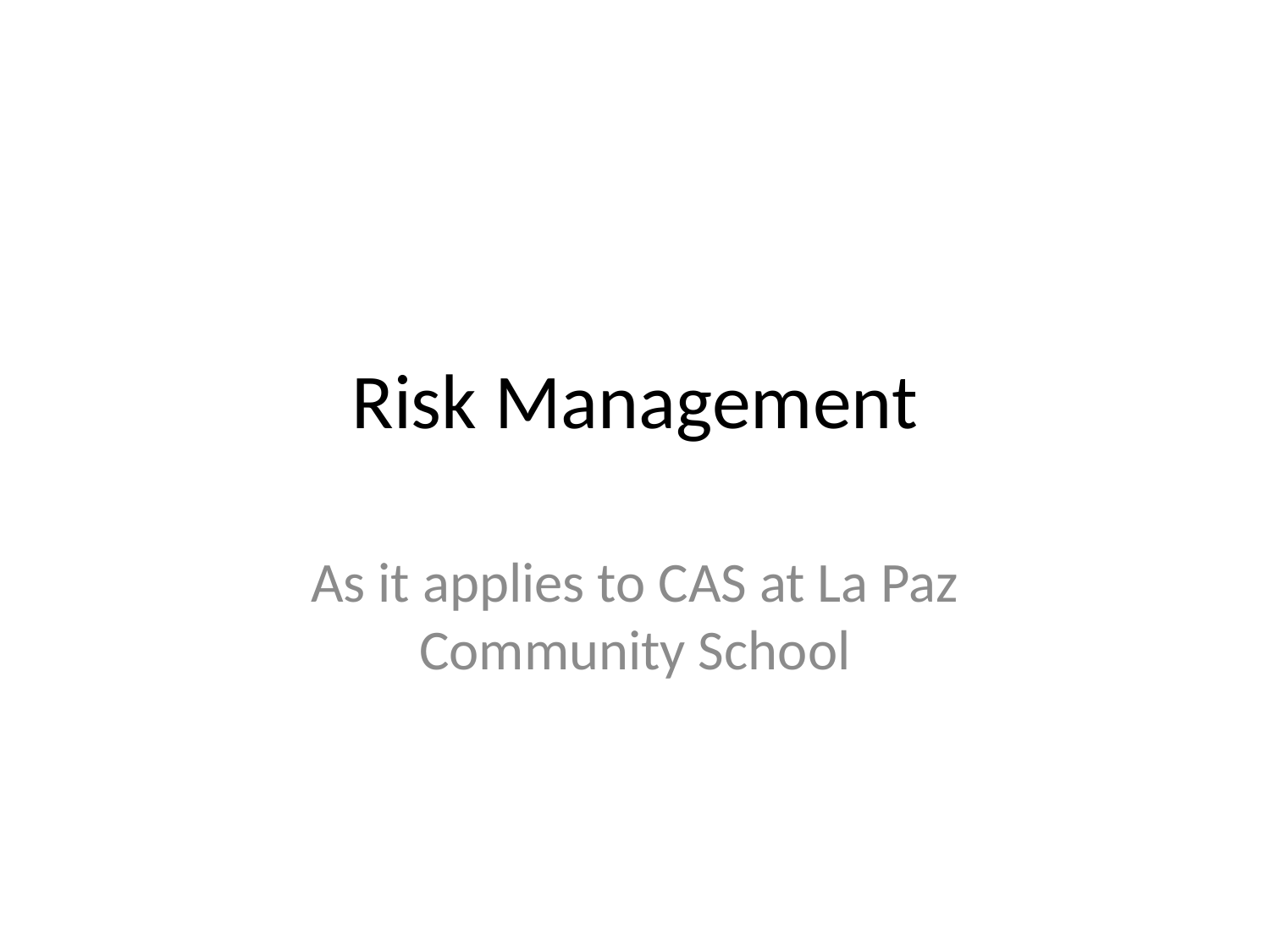

# Risk Management
As it applies to CAS at La Paz Community School